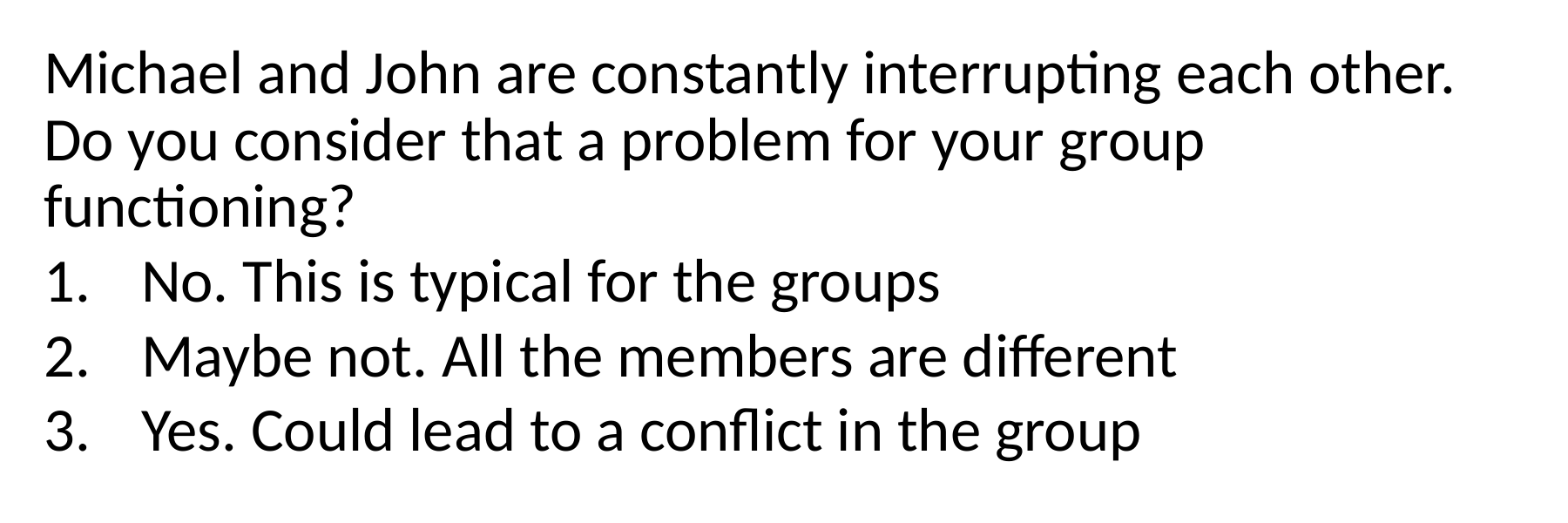

Michael and John are constantly interrupting each other. Do you consider that a problem for your group functioning?
No. This is typical for the groups
Maybe not. All the members are different
Yes. Could lead to a conflict in the group